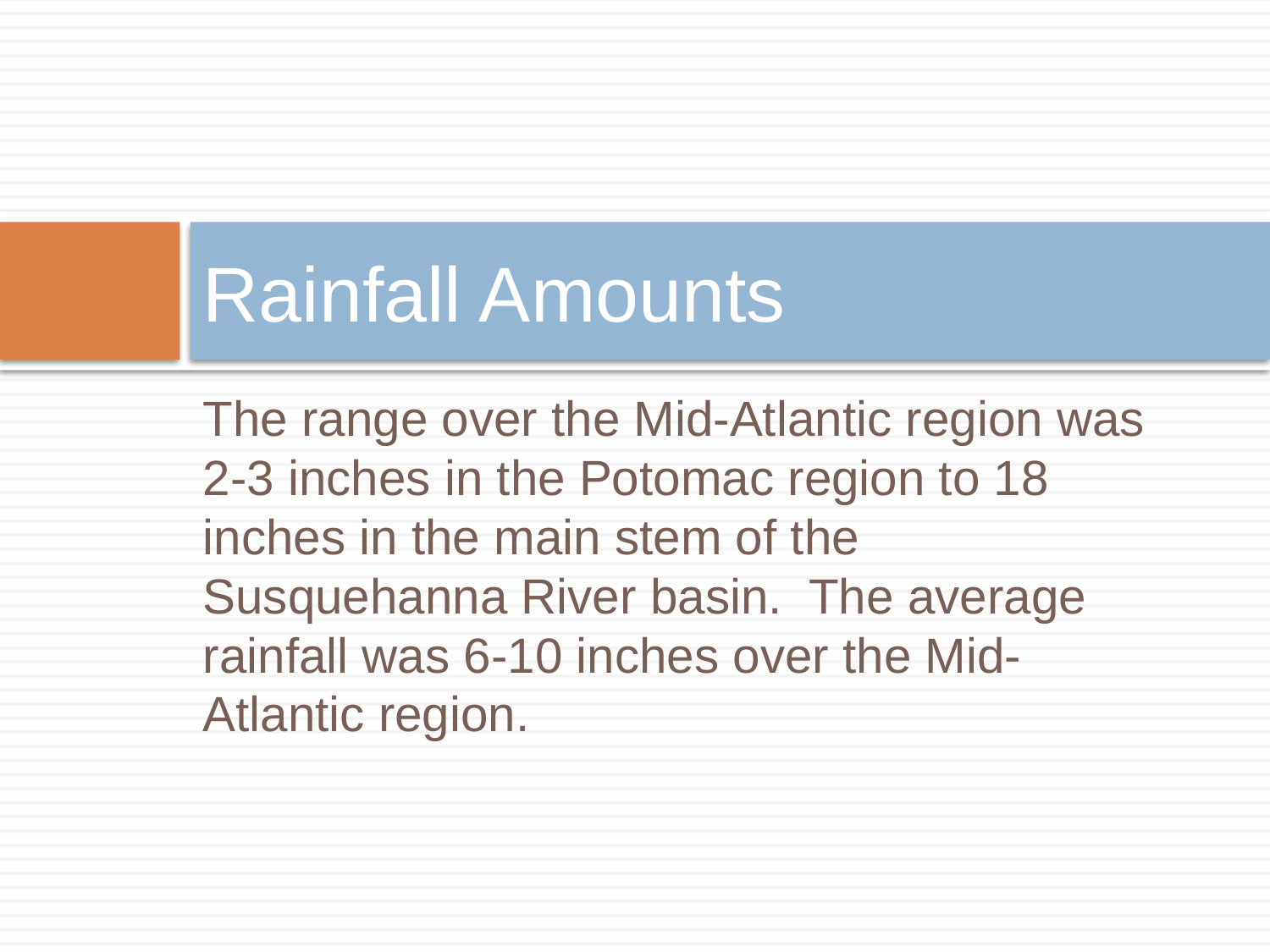

# Rainfall Amounts
The range over the Mid-Atlantic region was 2-3 inches in the Potomac region to 18 inches in the main stem of the Susquehanna River basin.  The average rainfall was 6-10 inches over the Mid-Atlantic region.